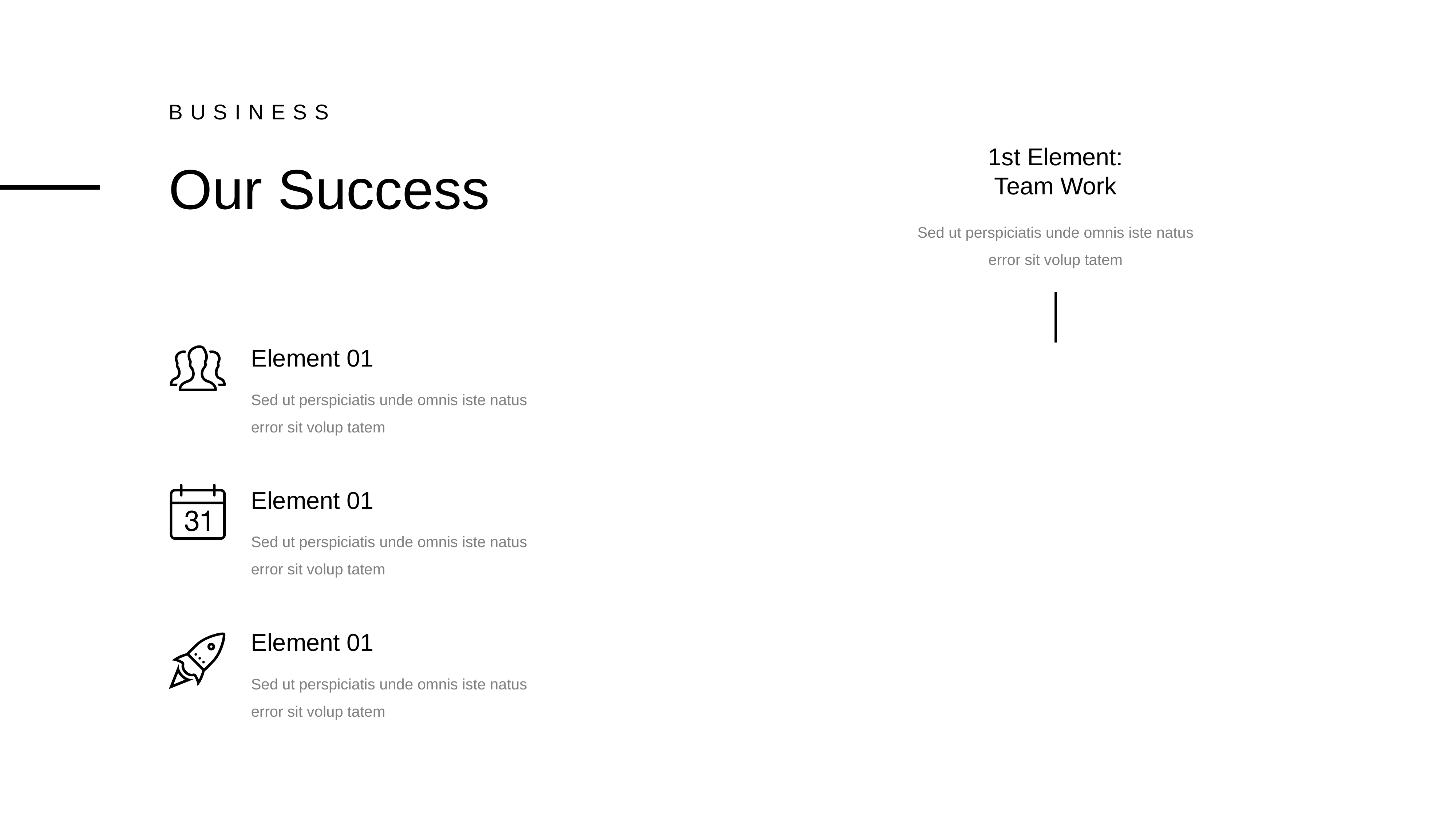

Business
1st Element:
Team Work
Sed ut perspiciatis unde omnis iste natus error sit volup tatem
Our Success

Element 01
Sed ut perspiciatis unde omnis iste natus error sit volup tatem

Element 01
Sed ut perspiciatis unde omnis iste natus error sit volup tatem
Element 01
Sed ut perspiciatis unde omnis iste natus error sit volup tatem